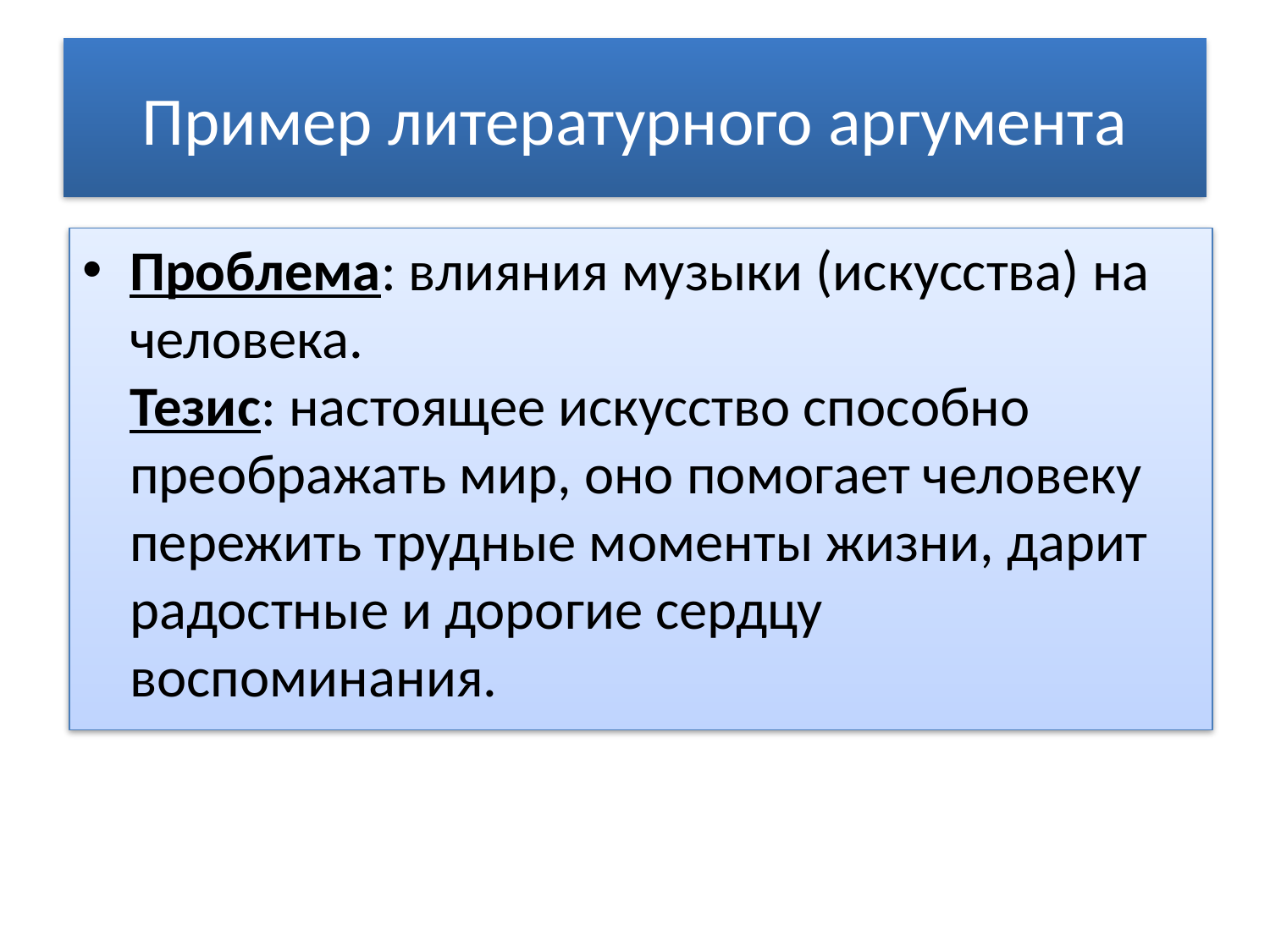

# Пример литературного аргумента
Проблема: влияния музыки (искусства) на человека.
Тезис: настоящее искусство способно преображать мир, оно помогает человеку пережить трудные моменты жизни, дарит радостные и дорогие сердцу воспоминания.